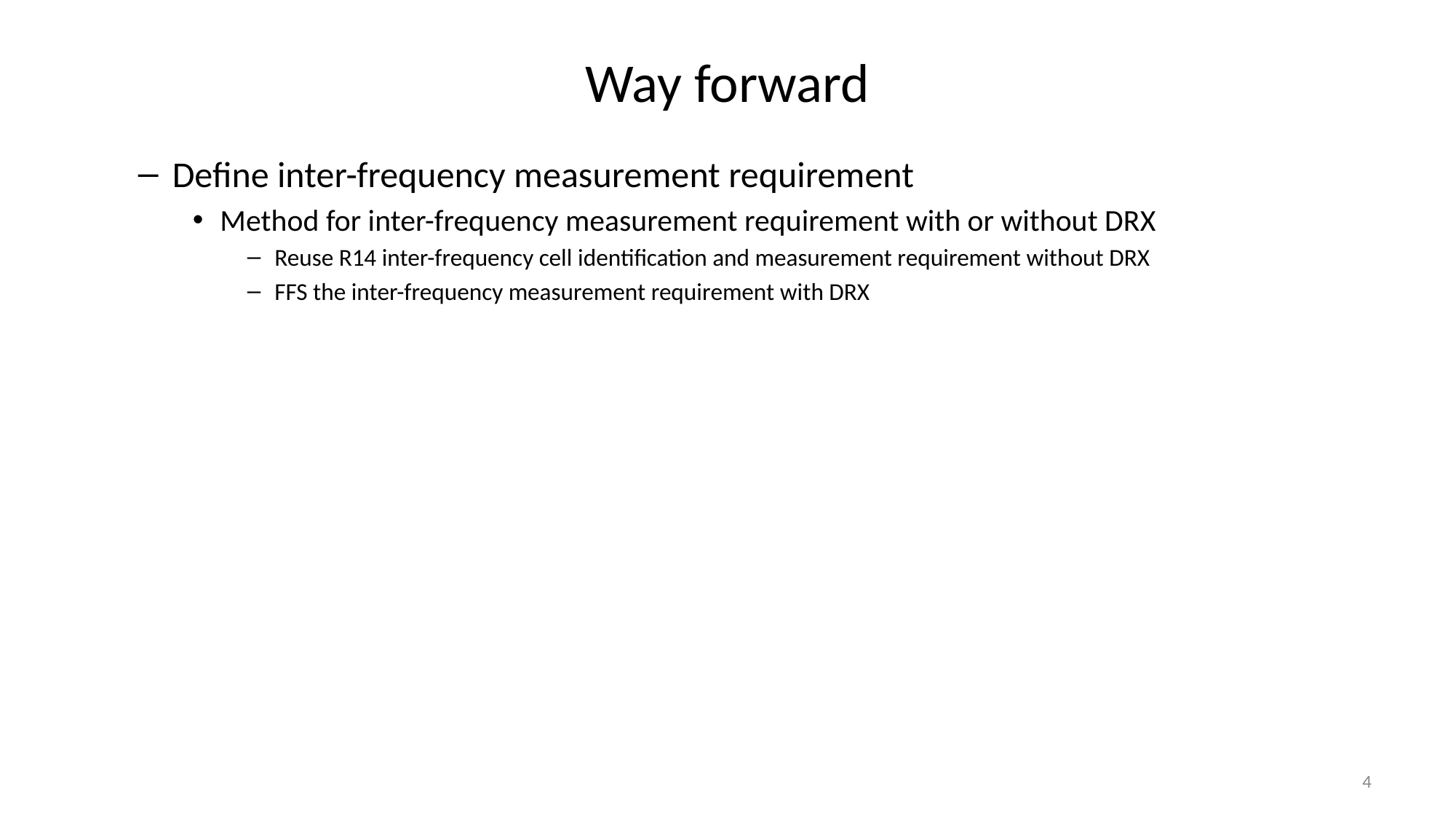

# Way forward
Define inter-frequency measurement requirement
Method for inter-frequency measurement requirement with or without DRX
Reuse R14 inter-frequency cell identification and measurement requirement without DRX
FFS the inter-frequency measurement requirement with DRX
4